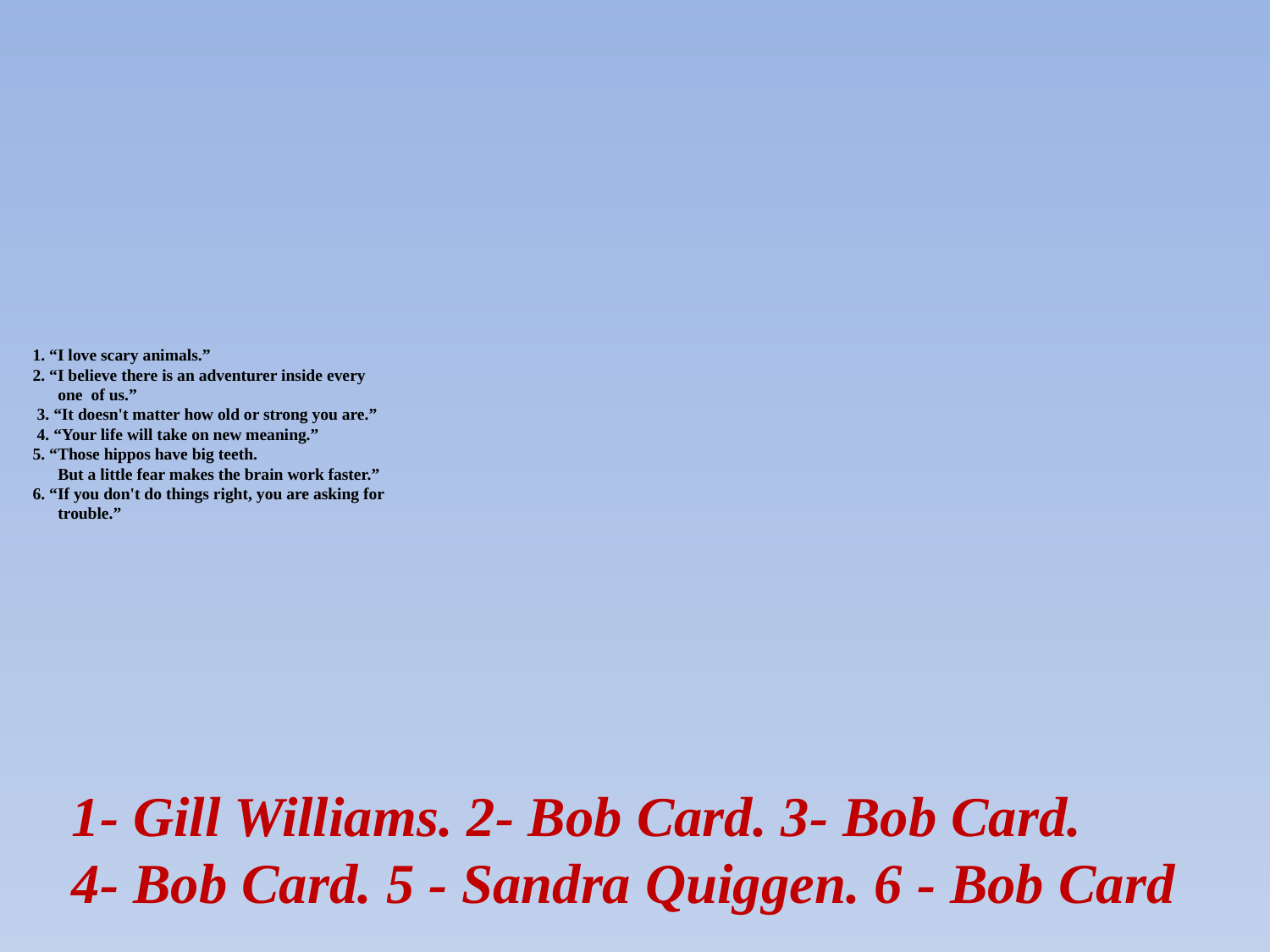

# 1. “I love scary animals.” 2. “I believe there is an adventurer inside every one  of us.” 3. “It doesn't matter how old or strong you are.” 4. “Your life will take on new meaning.” 5. “Those hippos have big teeth. But a little fear makes the brain work faster.” 6. “If you don't do things right, you are asking for trouble.”
1- Gill Williams. 2- Bob Card. 3- Bob Card.
4- Bob Card. 5 - Sandra Quiggen. 6 - Bob Card